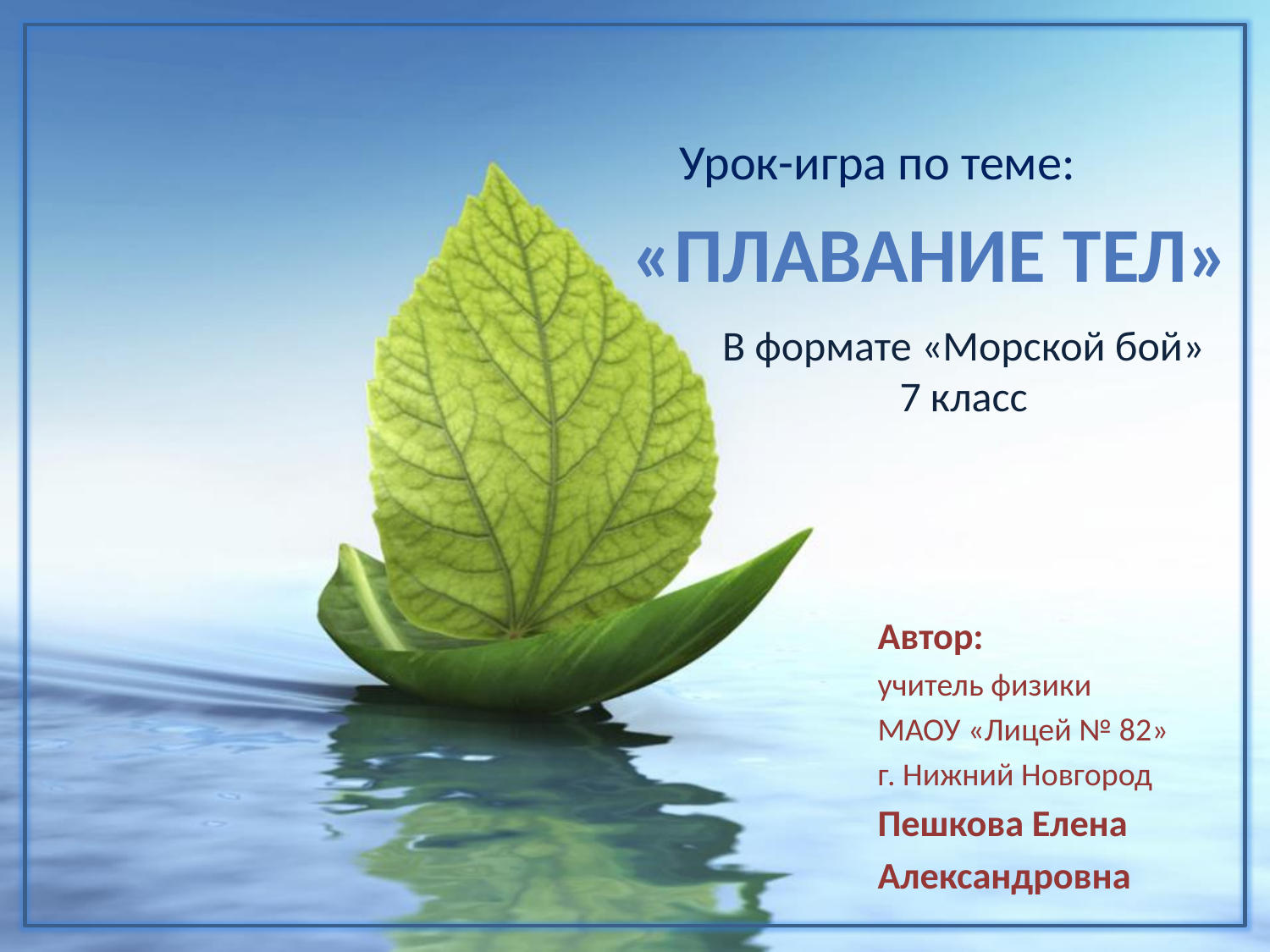

Урок-игра по теме:
«плавание тел»
В формате «Морской бой»
7 класс
Автор:
учитель физики
МАОУ «Лицей № 82»
г. Нижний Новгород
Пешкова Елена
Александровна